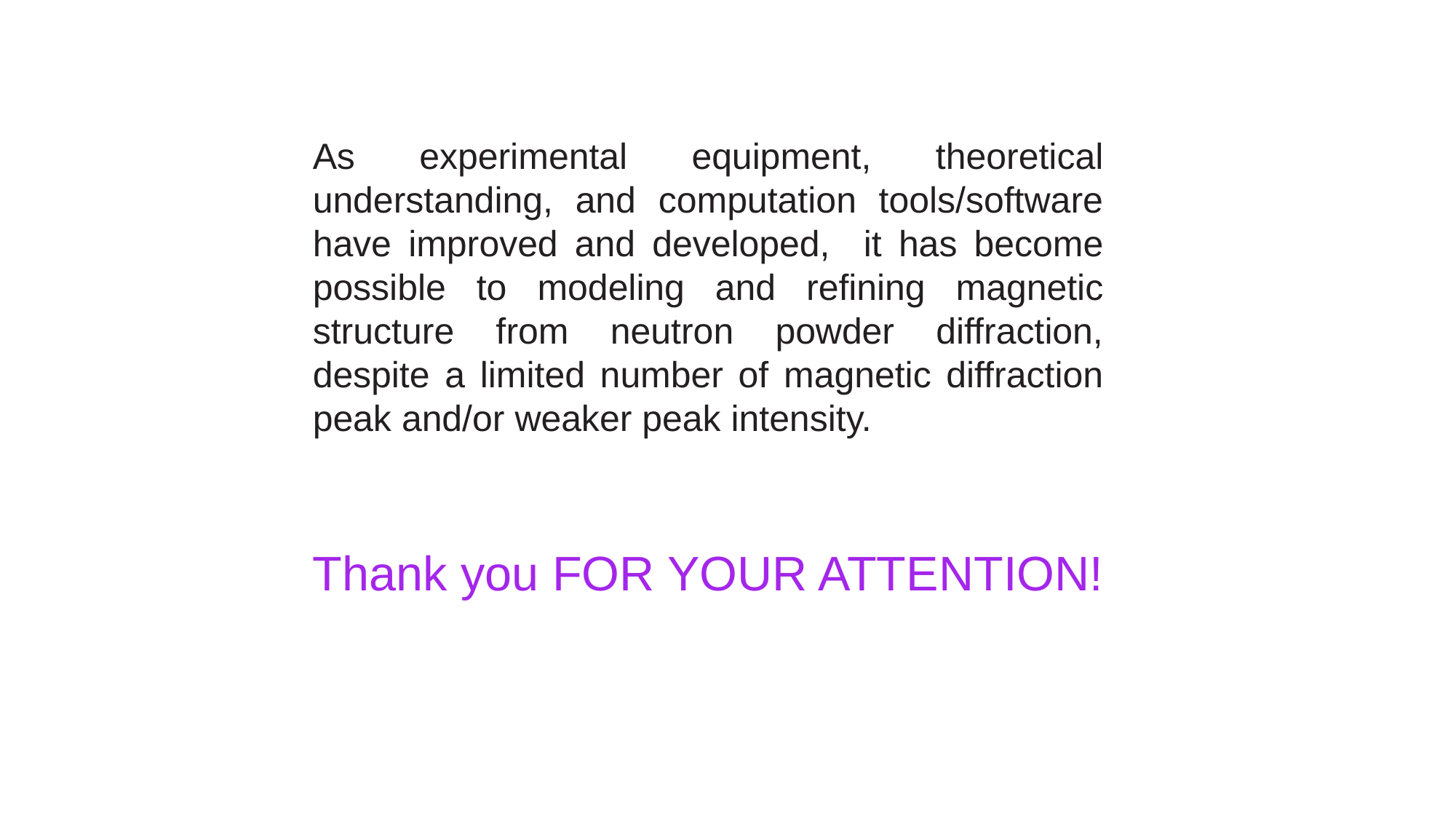

As experimental equipment, theoretical understanding, and computation tools/software have improved and developed,  it has become possible to modeling and refining magnetic structure from neutron powder diffraction, despite a limited number of magnetic diffraction peak and/or weaker peak intensity.
Thank you FOR YOUR ATTENTION!